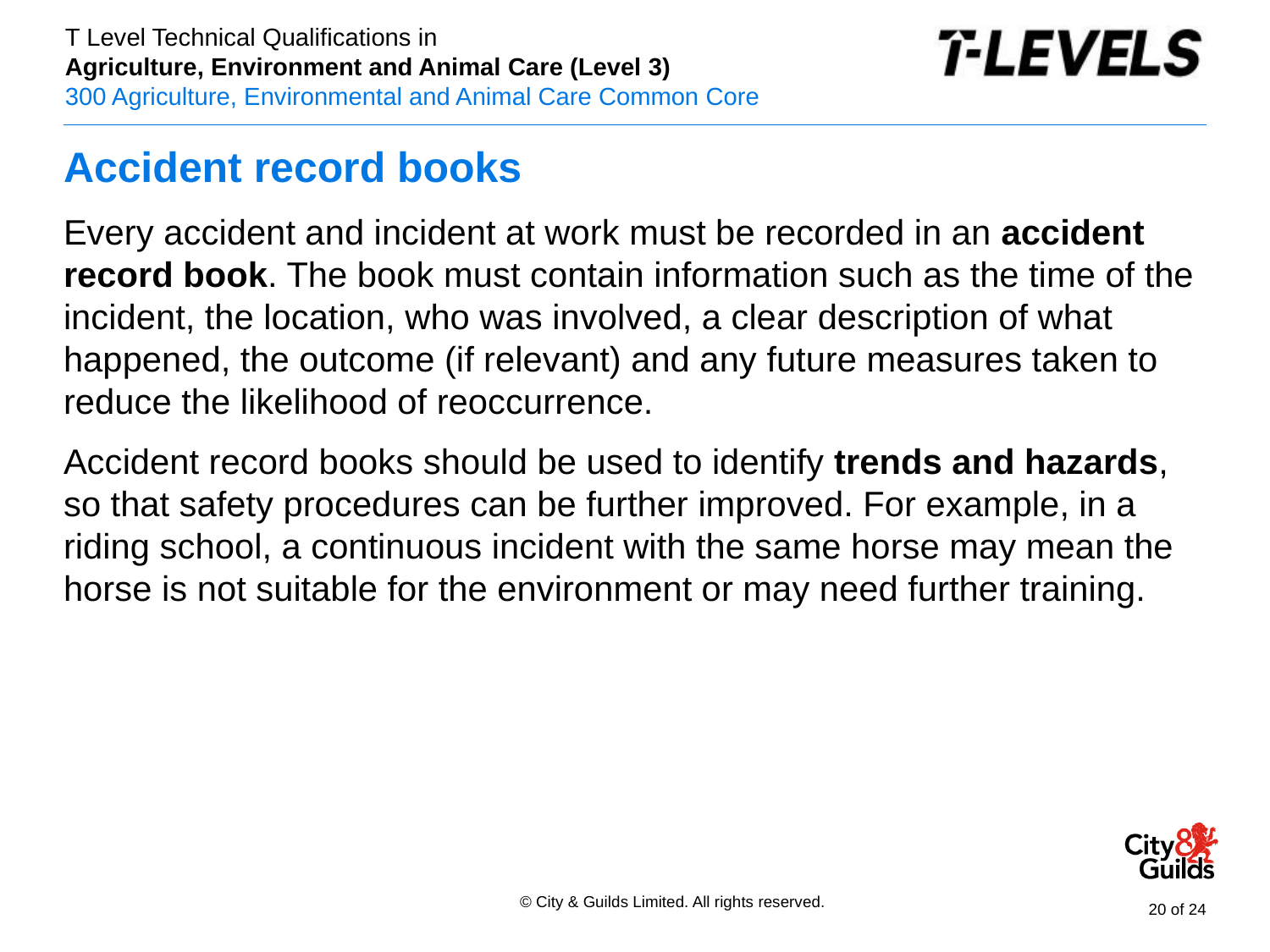

# Accident record books
Every accident and incident at work must be recorded in an accident record book. The book must contain information such as the time of the incident, the location, who was involved, a clear description of what happened, the outcome (if relevant) and any future measures taken to reduce the likelihood of reoccurrence.
Accident record books should be used to identify trends and hazards, so that safety procedures can be further improved. For example, in a riding school, a continuous incident with the same horse may mean the horse is not suitable for the environment or may need further training.